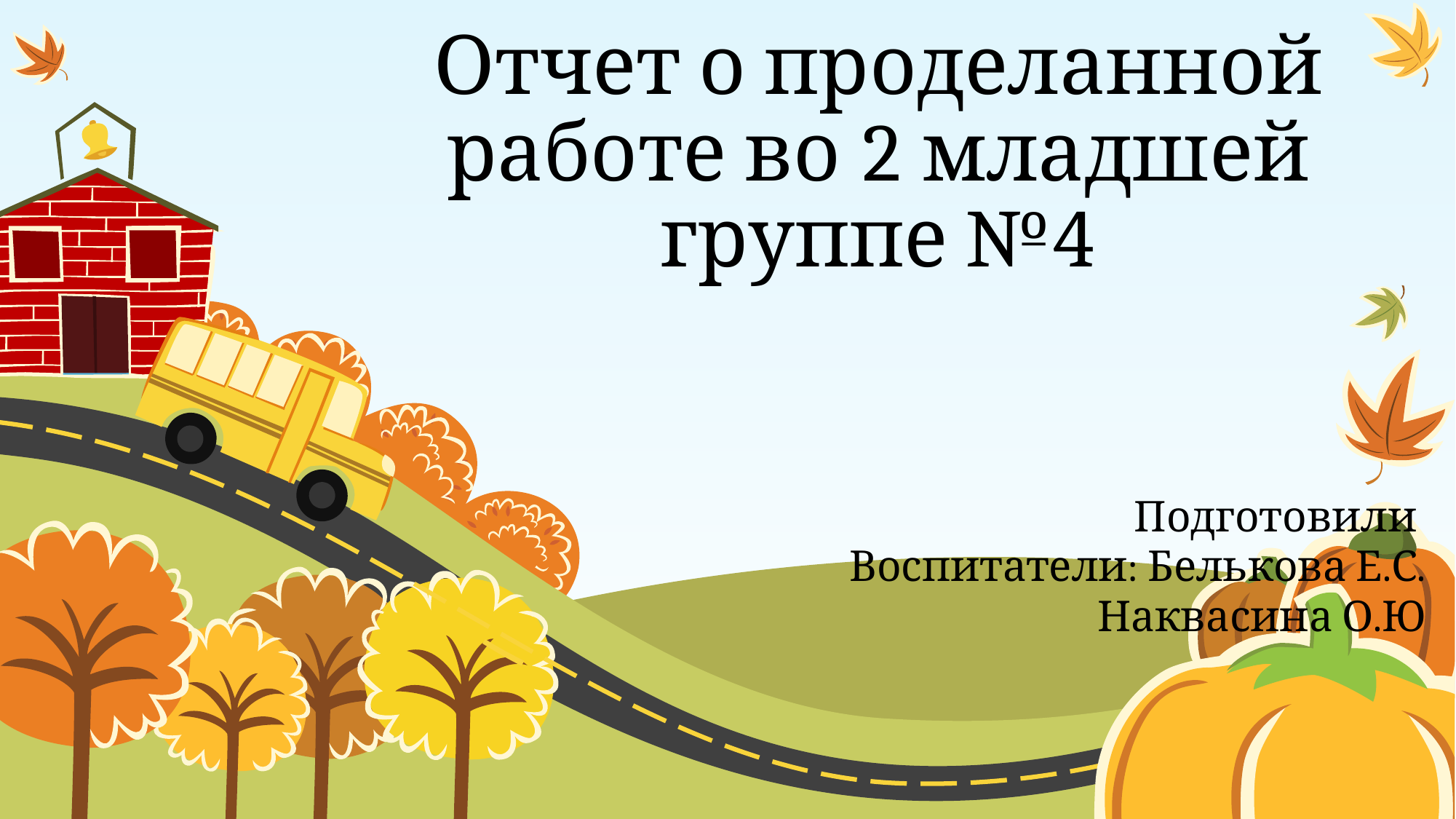

# Отчет о проделанной работе во 2 младшей группе №4
Подготовили
Воспитатели: Белькова Е.С.
Наквасина О.Ю